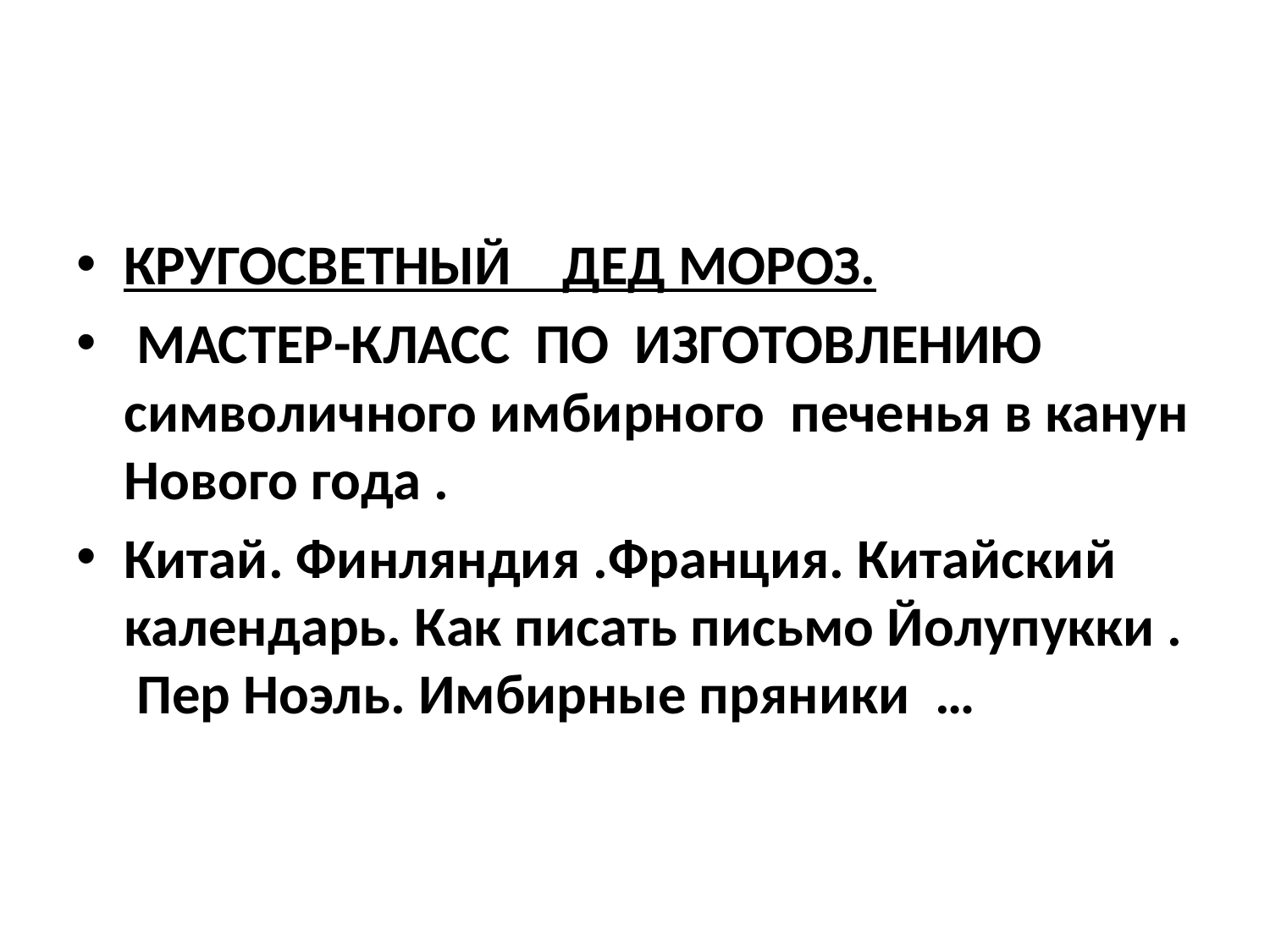

#
КРУГОСВЕТНЫЙ    ДЕД МОРОЗ.
 МАСТЕР-КЛАСС  ПО  ИЗГОТОВЛЕНИЮ  символичного имбирного  печенья в канун Нового года .
Китай. Финляндия .Франция. Китайский календарь. Как писать письмо Йолупукки .  Пер Ноэль. Имбирные пряники  …